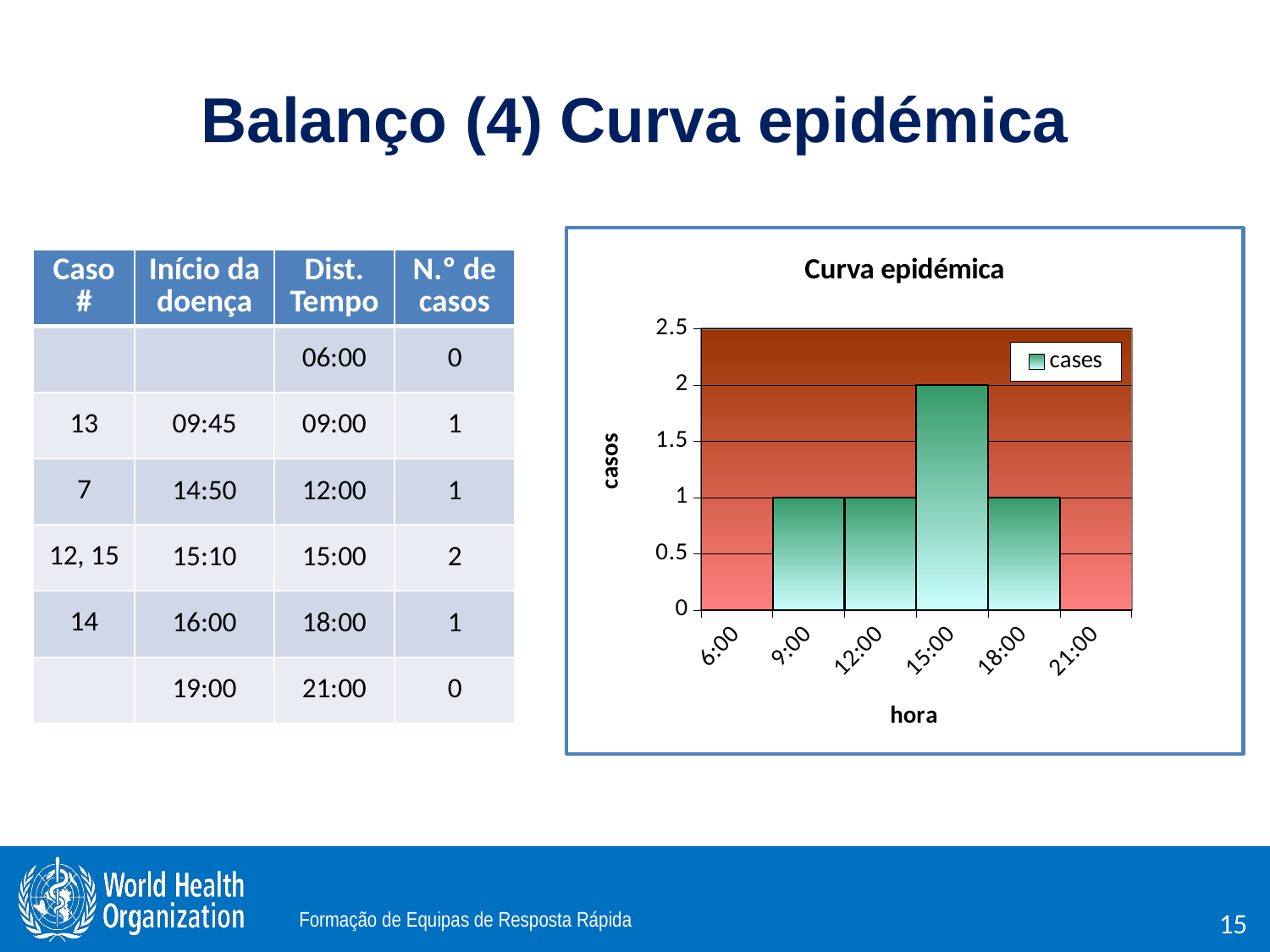

# Balanço (4) Curva epidémica

### Chart: Curva epidémica

| Category |  |
|---|---|
| 0.25 | 0.0 |
| 0.375 | 1.0 |
| 0.5 | 1.0 |
| 0.625 | 2.0 |
| 0.75 | 1.0 |
| 0.875 | 0.0 |
| Caso # | Início da doença | Dist. Tempo | N.º de casos |
| --- | --- | --- | --- |
|  |  | 06:00 | 0 |
| 13 | 09:45 | 09:00 | 1 |
| 7 | 14:50 | 12:00 | 1 |
| 12, 15 | 15:10 | 15:00 | 2 |
| 14 | 16:00 | 18:00 | 1 |
|  | 19:00 | 21:00 | 0 |